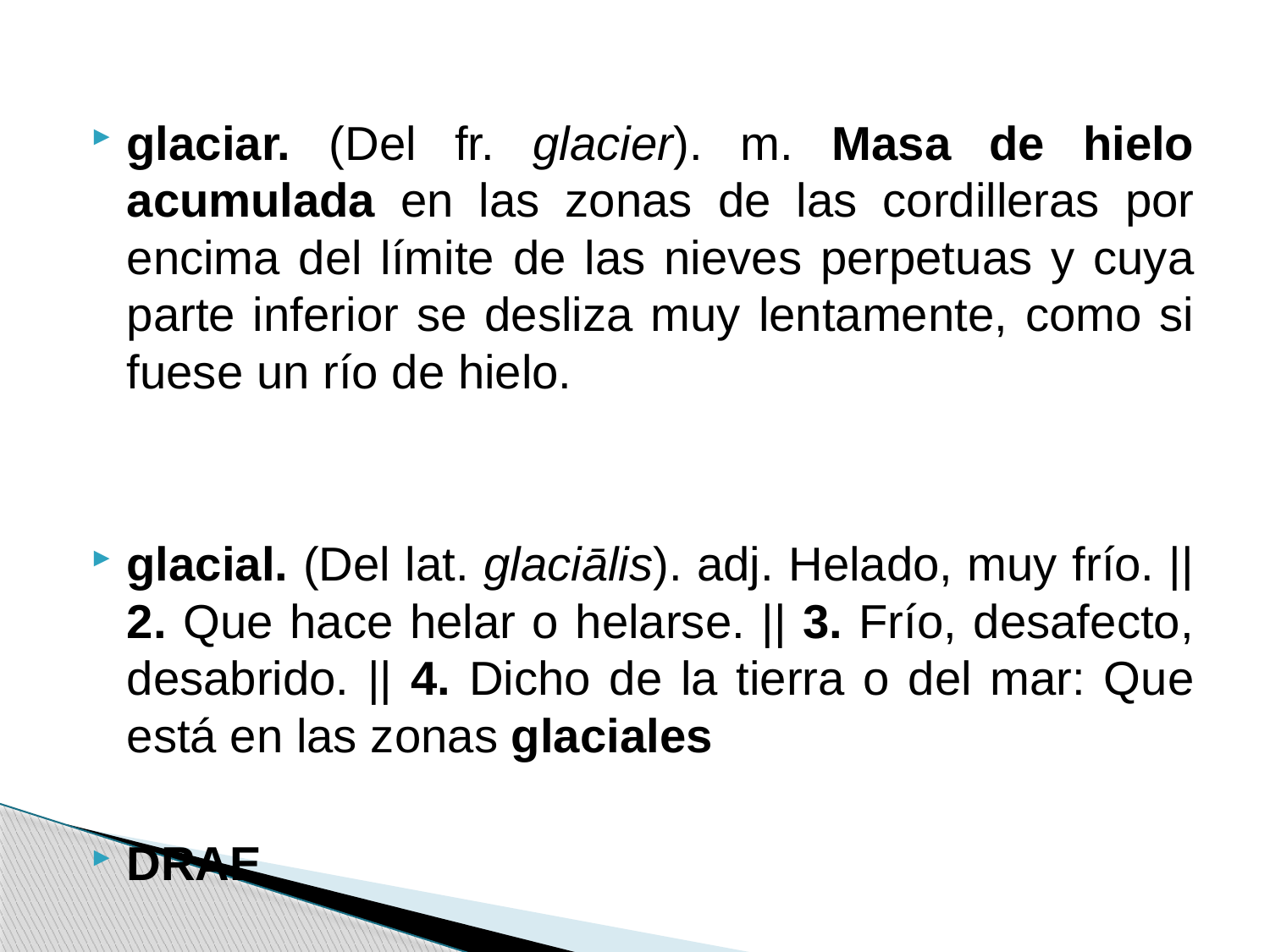

glaciar. (Del fr. glacier). m. Masa de hielo acumulada en las zonas de las cordilleras por encima del límite de las nieves perpetuas y cuya parte inferior se desliza muy lentamente, como si fuese un río de hielo.

glacial. (Del lat. glaciālis). adj. Helado, muy frío. || 2. Que hace helar o helarse. || 3. Frío, desafecto, desabrido. || 4. Dicho de la tierra o del mar: Que está en las zonas glaciales

DRAE